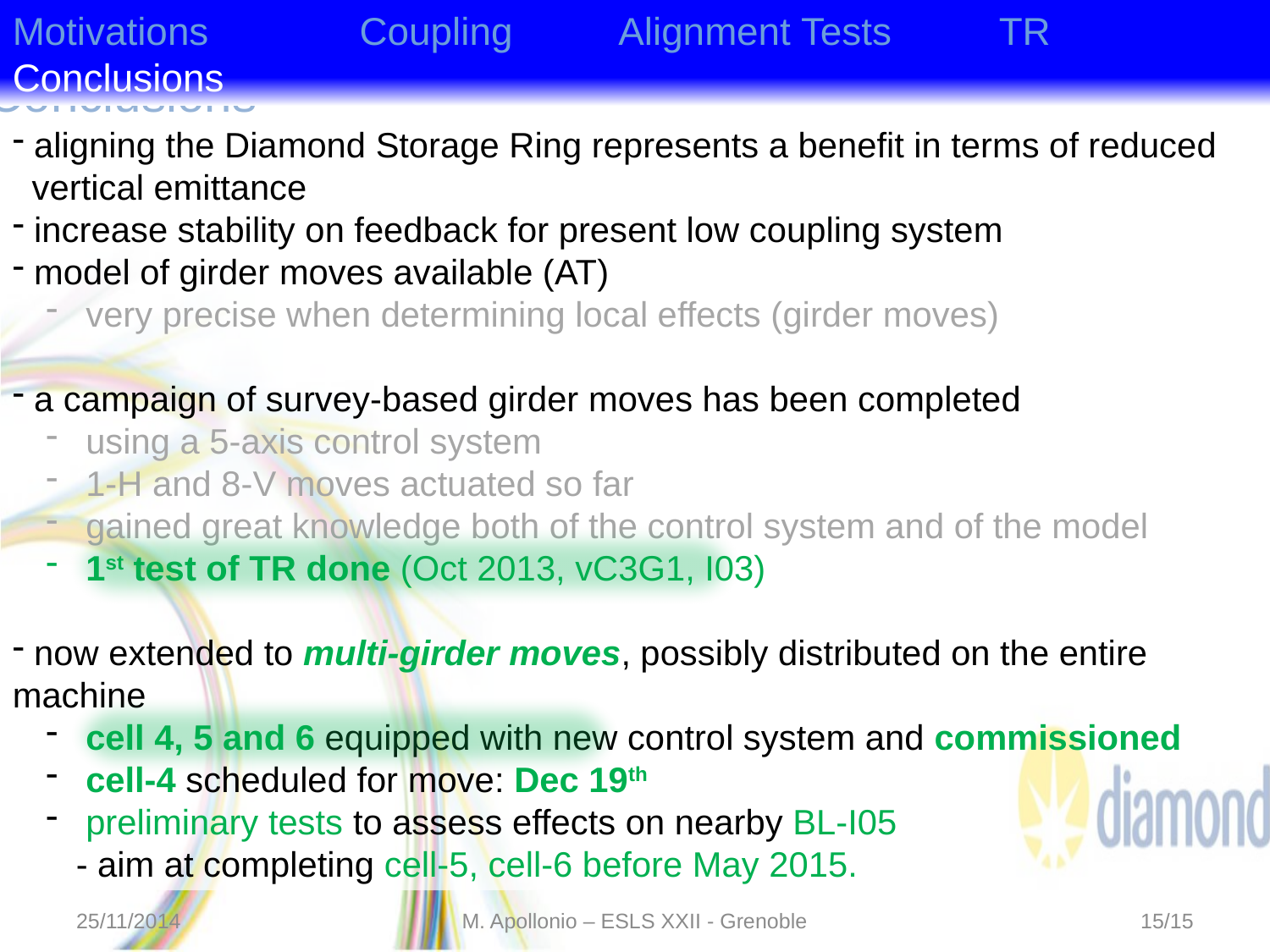

Motivations              Coupling          Alignment Tests          TR           Conclusions
Conclusions
 aligning the Diamond Storage Ring represents a benefit in terms of reduced
  vertical emittance
 increase stability on feedback for present low coupling system
 model of girder moves available (AT)
 very precise when determining local effects (girder moves)

 a campaign of survey-based girder moves has been completed
 using a 5-axis control system
 1-H and 8-V moves actuated so far
 gained great knowledge both of the control system and of the model
 1st test of TR done (Oct 2013, vC3G1, I03)

 now extended to multi-girder moves, possibly distributed on the entire machine
 cell 4, 5 and 6 equipped with new control system and commissioned
 cell-4 scheduled for move: Dec 19th
 preliminary tests to assess effects on nearby BL-I05
- aim at completing cell-5, cell-6 before May 2015.

25/11/2014
M. Apollonio – ESLS XXII - Grenoble
15/15